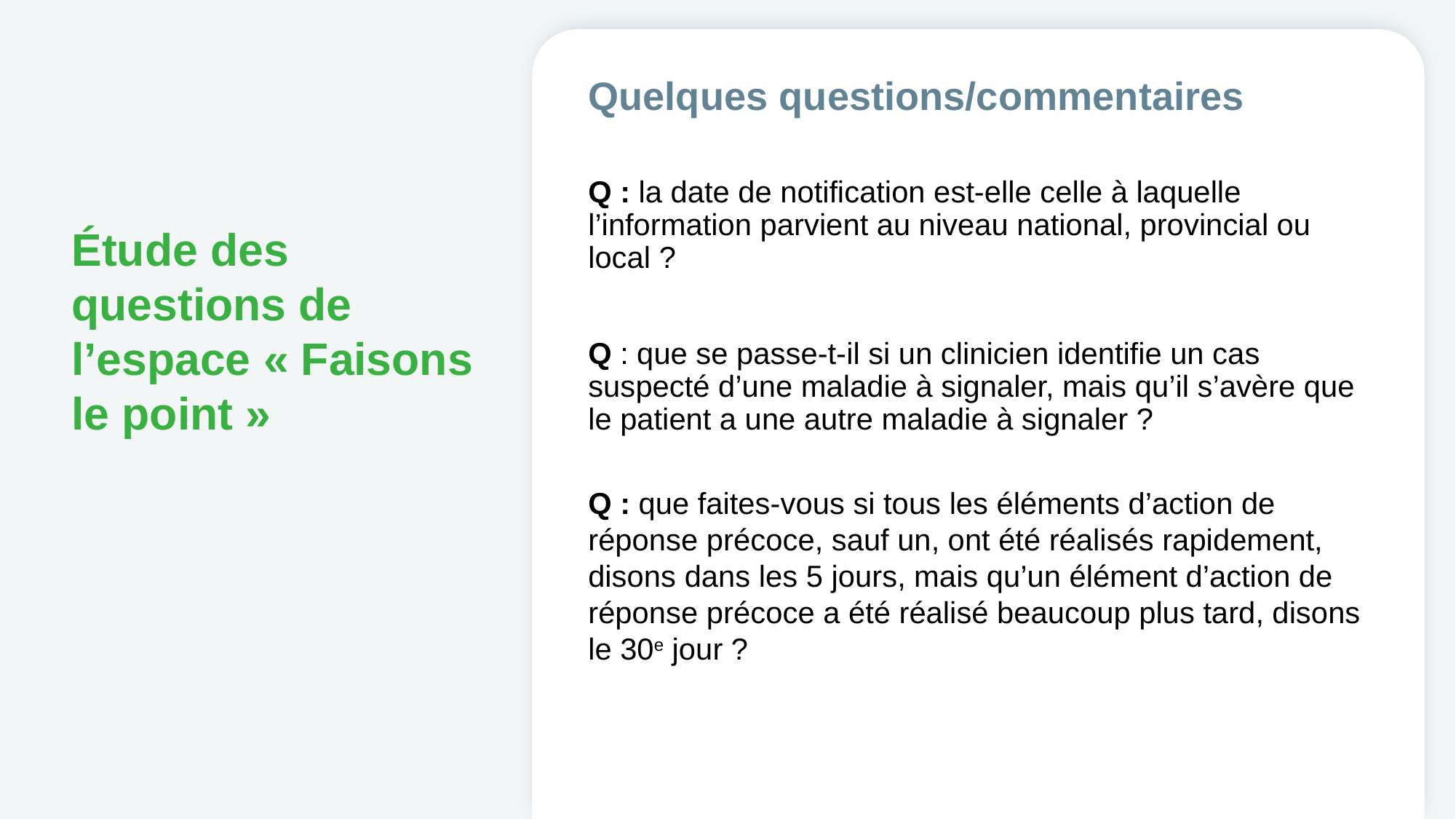

Quelques questions/commentaires
Q : la date de notification est-elle celle à laquelle l’information parvient au niveau national, provincial ou local ?

Q : que se passe-t-il si un clinicien identifie un cas suspecté d’une maladie à signaler, mais qu’il s’avère que le patient a une autre maladie à signaler ?

Q : que faites-vous si tous les éléments d’action de réponse précoce, sauf un, ont été réalisés rapidement, disons dans les 5 jours, mais qu’un élément d’action de réponse précoce a été réalisé beaucoup plus tard, disons le 30e jour ?

# Étude des questions de l’espace « Faisons le point »